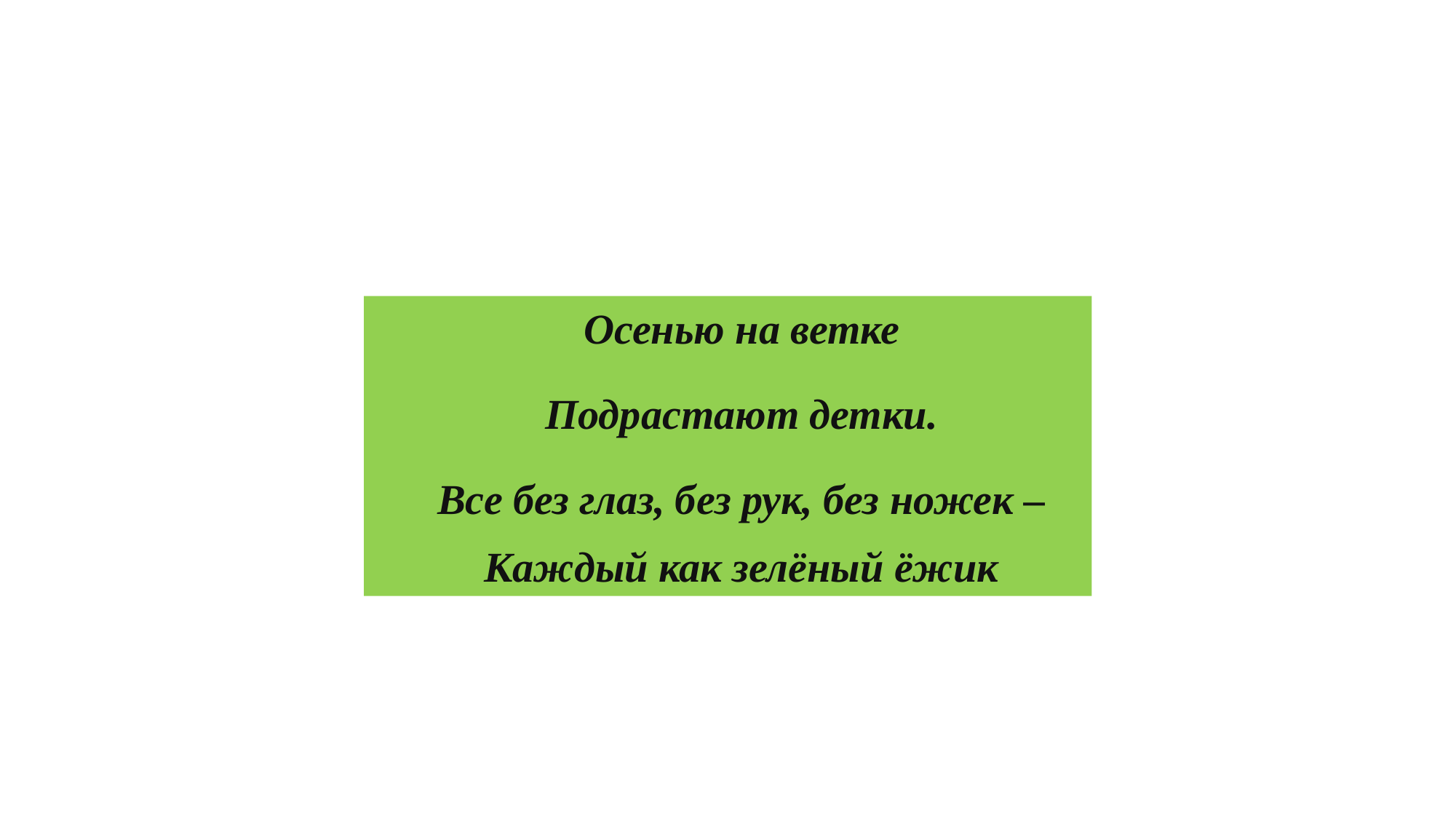

Осенью на ветке
Подрастают детки.
Все без глаз, без рук, без ножек –
Каждый как зелёный ёжик